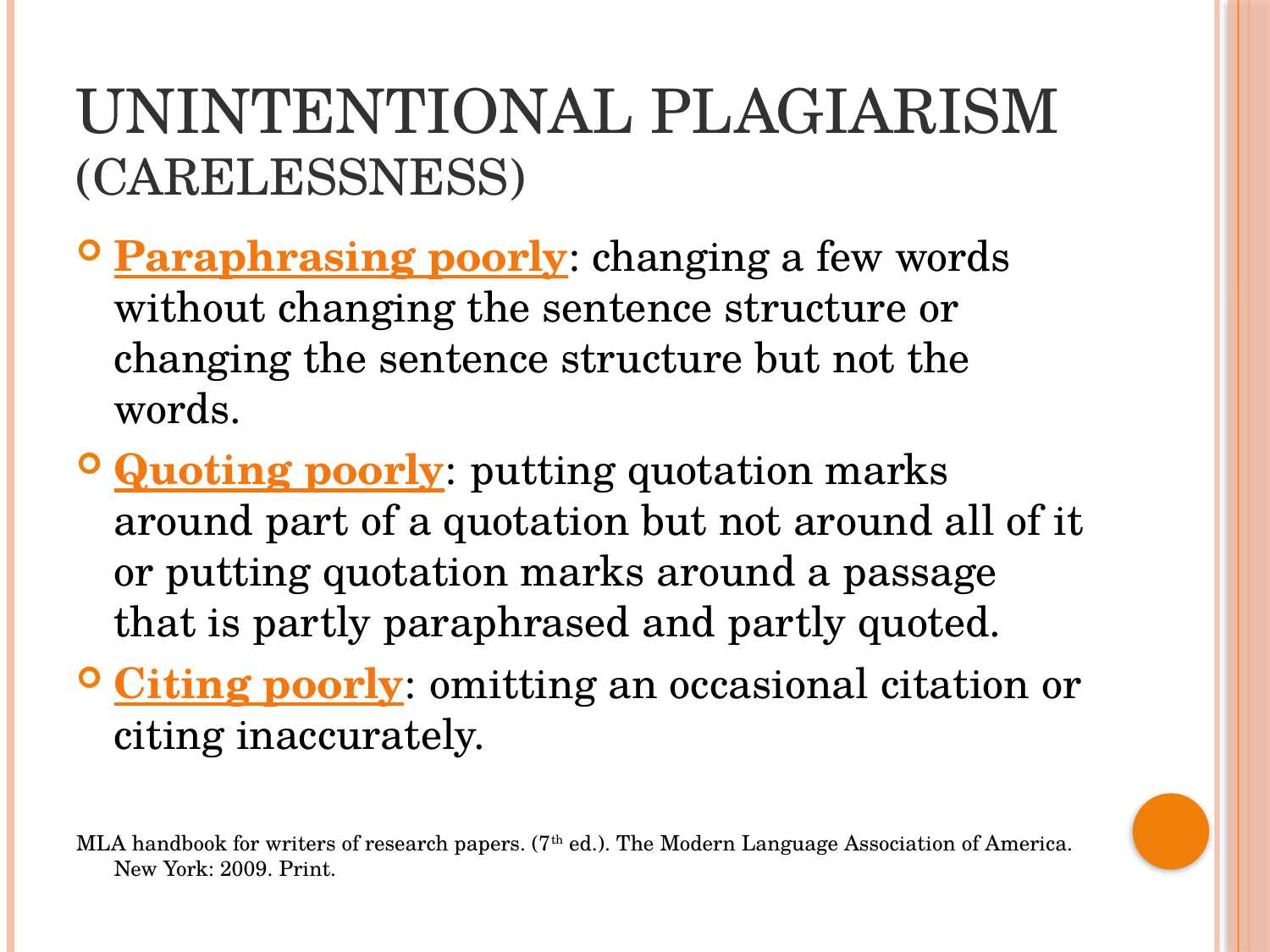

# Unintentional Plagiarism (Carelessness)
Paraphrasing poorly: changing a few words without changing the sentence structure or changing the sentence structure but not the words.
Quoting poorly: putting quotation marks around part of a quotation but not around all of it or putting quotation marks around a passage that is partly paraphrased and partly quoted.
Citing poorly: omitting an occasional citation or citing inaccurately.

MLA handbook for writers of research papers. (7th ed.). The Modern Language Association of America. New York: 2009. Print.